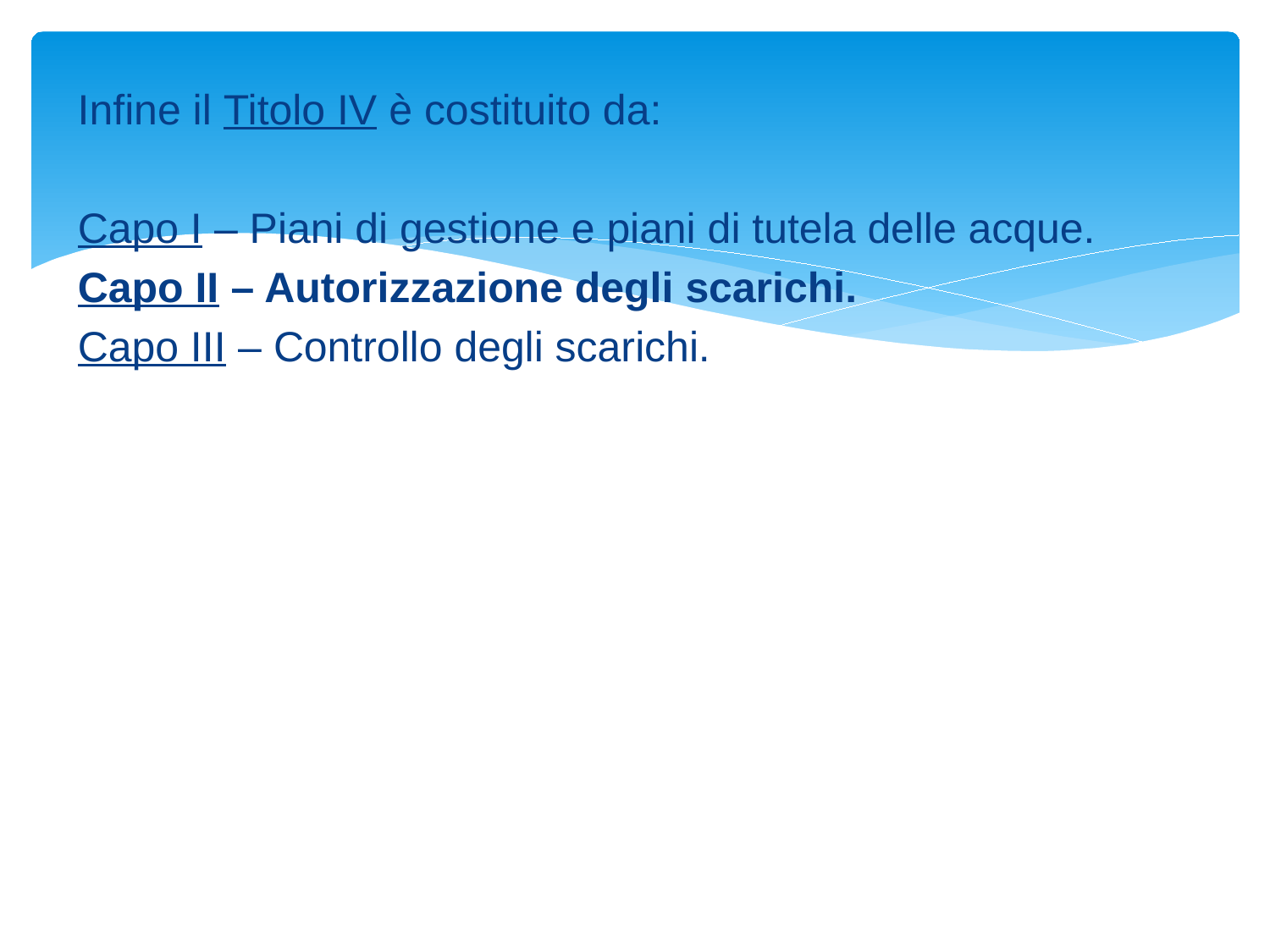

Infine il Titolo IV è costituito da:

Capo I – Piani di gestione e piani di tutela delle acque.
Capo II – Autorizzazione degli scarichi.
Capo III – Controllo degli scarichi.